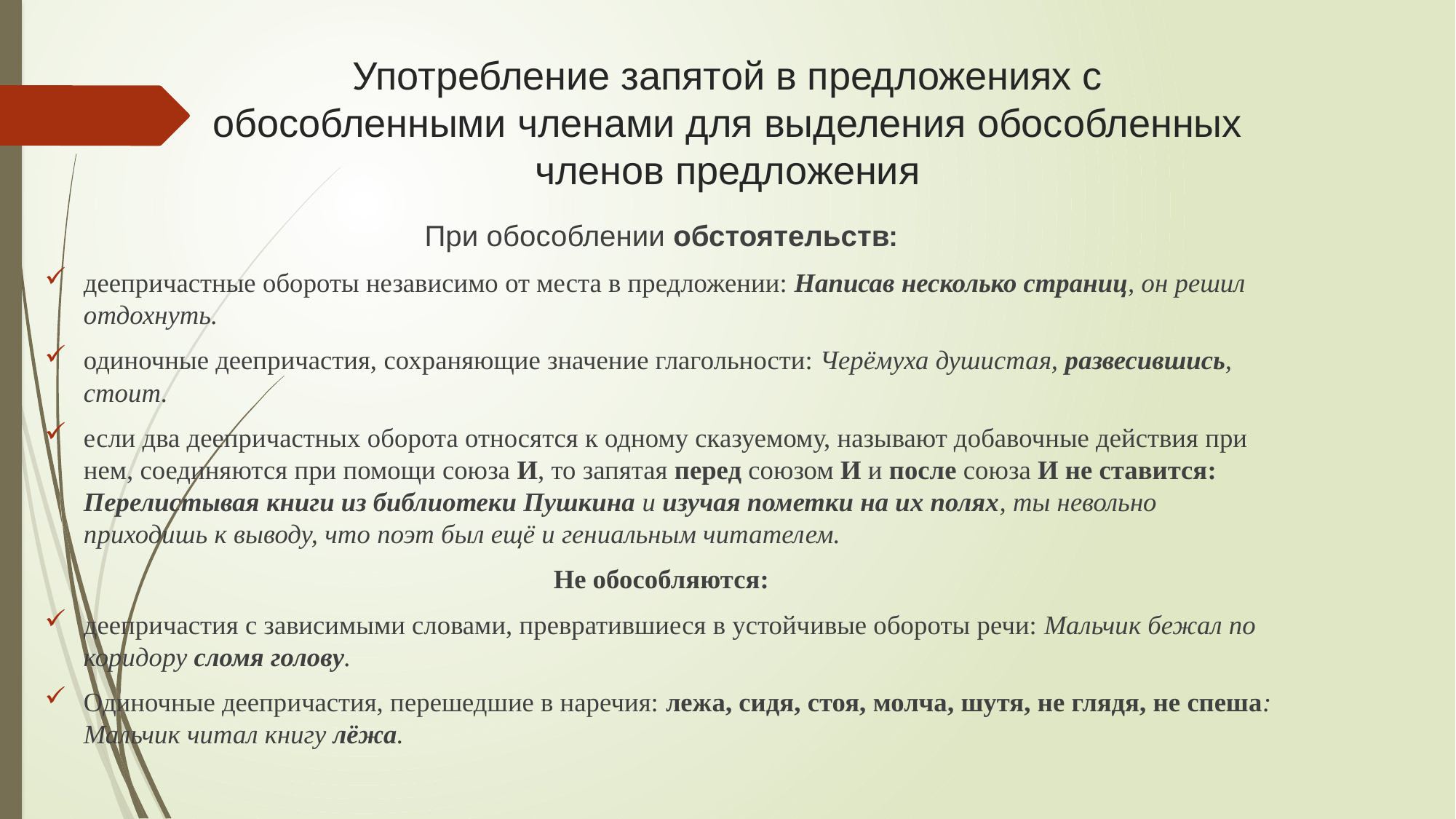

# Употребление запятой в предложениях с обособленными членами для выделения обособленных членов предложения
При обособлении обстоятельств:
деепричастные обороты независимо от места в предложении: Написав несколько страниц, он решил отдохнуть.
одиночные деепричастия, сохраняющие значение глагольности: Черёмуха душистая, развесившись, стоит.
если два деепричастных оборота относятся к одному сказуемому, называют добавочные действия при нем, соединяются при помощи союза И, то запятая перед союзом И и после союза И не ставится: Перелистывая книги из библиотеки Пушкина и изучая пометки на их полях, ты невольно приходишь к выводу, что поэт был ещё и гениальным читателем.
Не обособляются:
деепричастия с зависимыми словами, превратившиеся в устойчивые обороты речи: Мальчик бежал по коридору сломя голову.
Одиночные деепричастия, перешедшие в наречия: лежа, сидя, стоя, молча, шутя, не глядя, не спеша: Мальчик читал книгу лёжа.